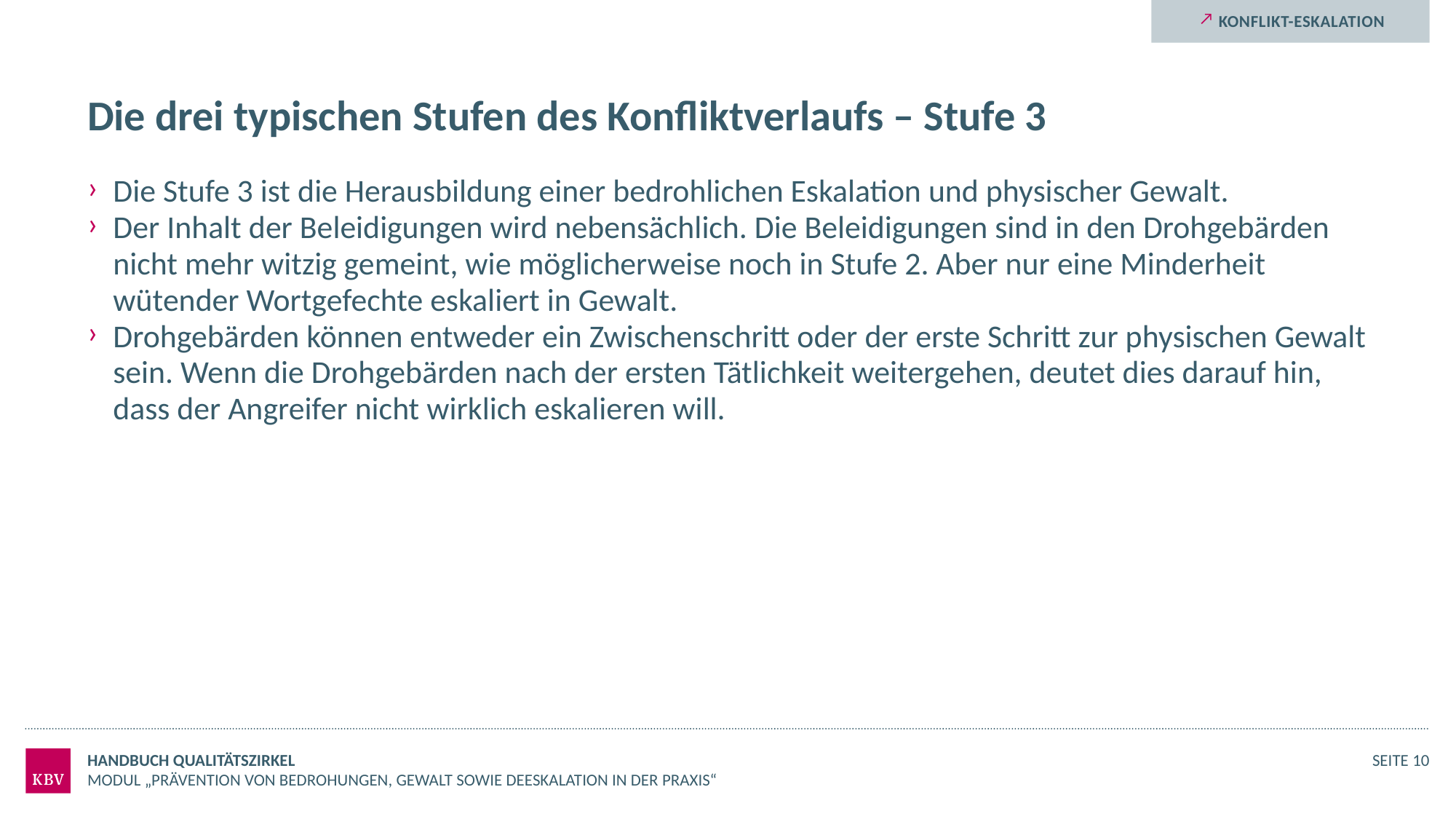

Konflikt-Eskalation
# Die drei typischen Stufen des Konfliktverlaufs – Stufe 3
Die Stufe 3 ist die Herausbildung einer bedrohlichen Eskalation und physischer Gewalt.
Der Inhalt der Beleidigungen wird nebensächlich. Die Beleidigungen sind in den Drohgebärden nicht mehr witzig gemeint, wie möglicherweise noch in Stufe 2. Aber nur eine Minderheit wütender Wortgefechte eskaliert in Gewalt.
Drohgebärden können entweder ein Zwischenschritt oder der erste Schritt zur physischen Gewalt sein. Wenn die Drohgebärden nach der ersten Tätlichkeit weitergehen, deutet dies darauf hin, dass der Angreifer nicht wirklich eskalieren will.

Handbuch Qualitätszirkel
Seite 10
Modul „Prävention von Bedrohungen, Gewalt sowie Deeskalation in der Praxis“